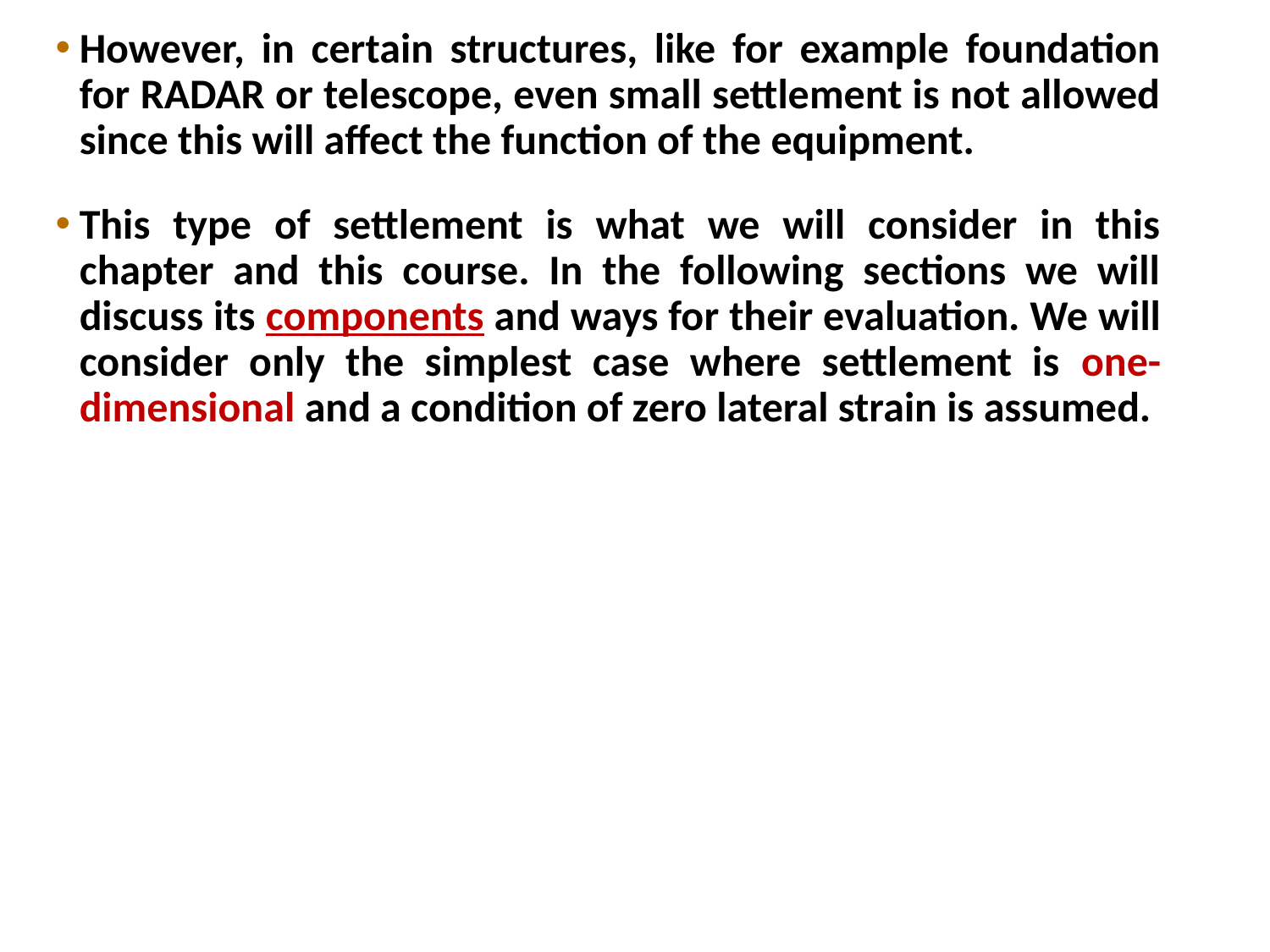

However, in certain structures, like for example foundation for RADAR or telescope, even small settlement is not allowed since this will affect the function of the equipment.
This type of settlement is what we will consider in this chapter and this course. In the following sections we will discuss its components and ways for their evaluation. We will consider only the simplest case where settlement is one-dimensional and a condition of zero lateral strain is assumed.